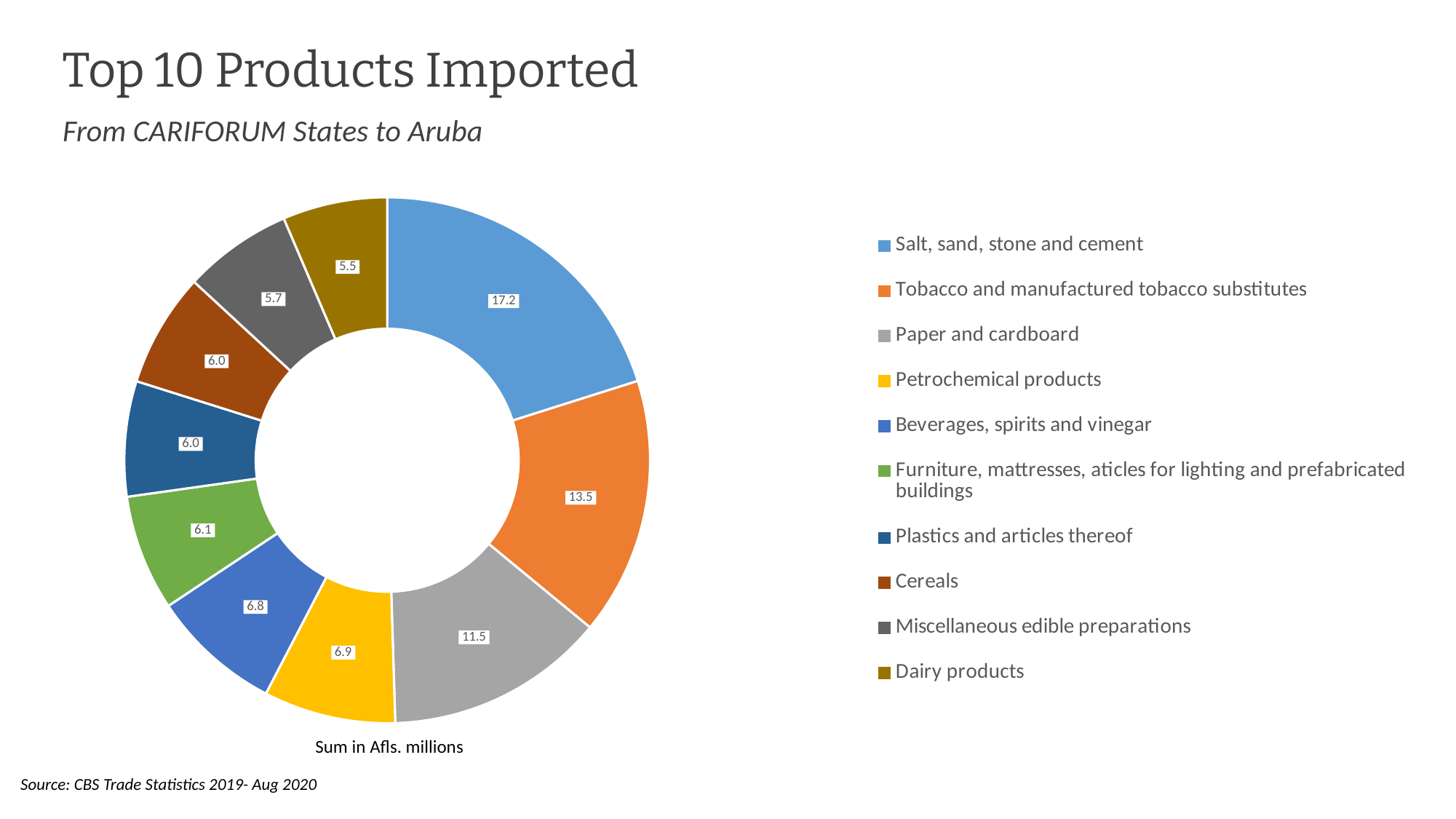

Top 10 Products Imported
From CARIFORUM States to Aruba

### Chart

| Category |  |
|---|---|
| Salt, sand, stone and cement | 17.162953 |
| Tobacco and manufactured tobacco substitutes | 13.512444 |
| Paper and cardboard | 11.549259 |
| Petrochemical products | 6.92704 |
| Beverages, spirits and vinegar | 6.844304000000001 |
| Furniture, mattresses, aticles for lighting and prefabricated buildings | 6.071052 |
| Plastics and articles thereof | 6.042792 |
| Cereals | 5.977904 |
| Miscellaneous edible preparations | 5.710602 |
| Dairy products | 5.488452 |
Sum in Afls. millions
Source: CBS Trade Statistics 2019- Aug 2020